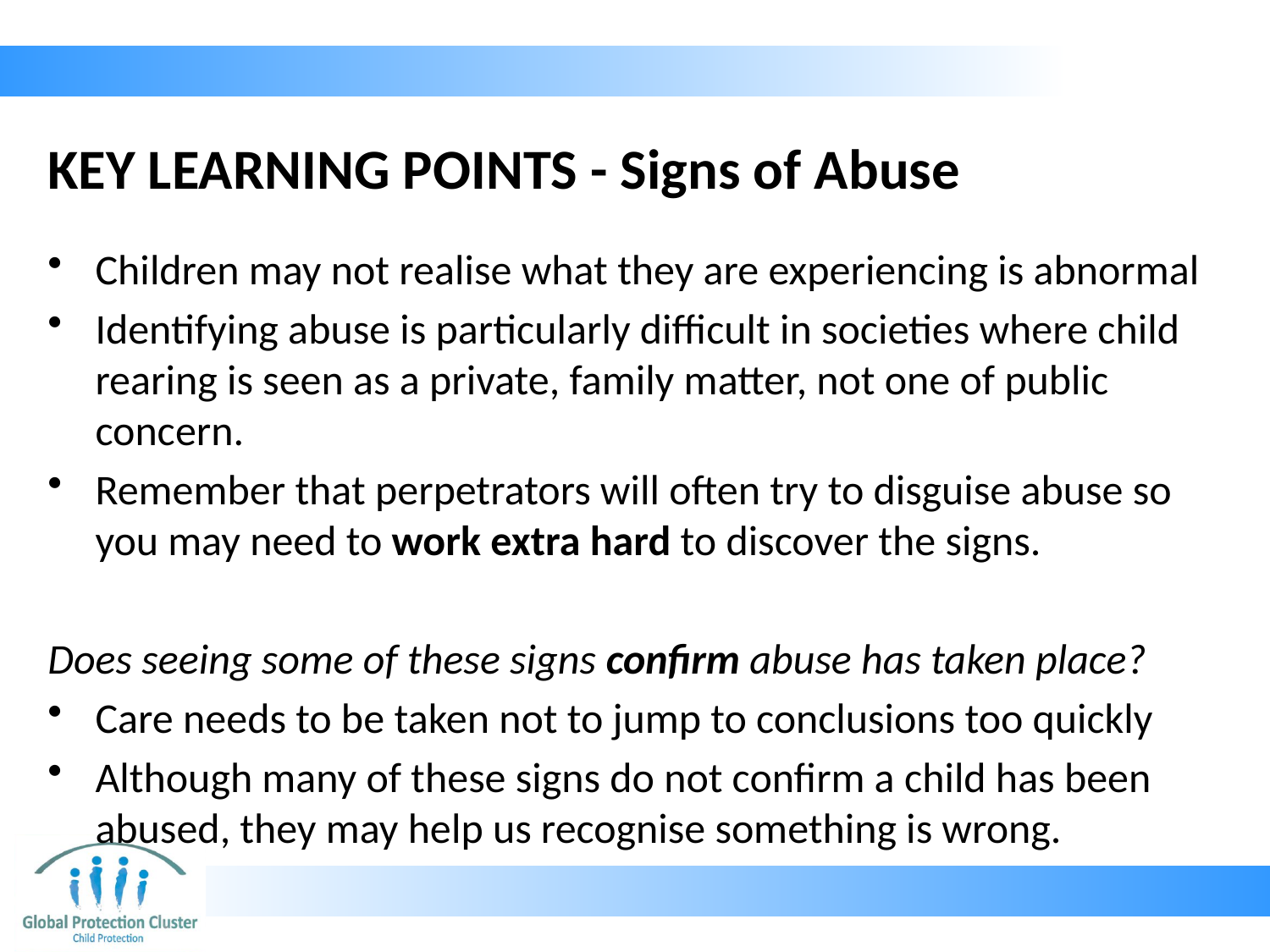

# KEY LEARNING POINTS - Signs of Abuse
Children may not realise what they are experiencing is abnormal
Identifying abuse is particularly difficult in societies where child rearing is seen as a private, family matter, not one of public concern.
Remember that perpetrators will often try to disguise abuse so you may need to work extra hard to discover the signs.

Does seeing some of these signs confirm abuse has taken place?
Care needs to be taken not to jump to conclusions too quickly
Although many of these signs do not confirm a child has been abused, they may help us recognise something is wrong.